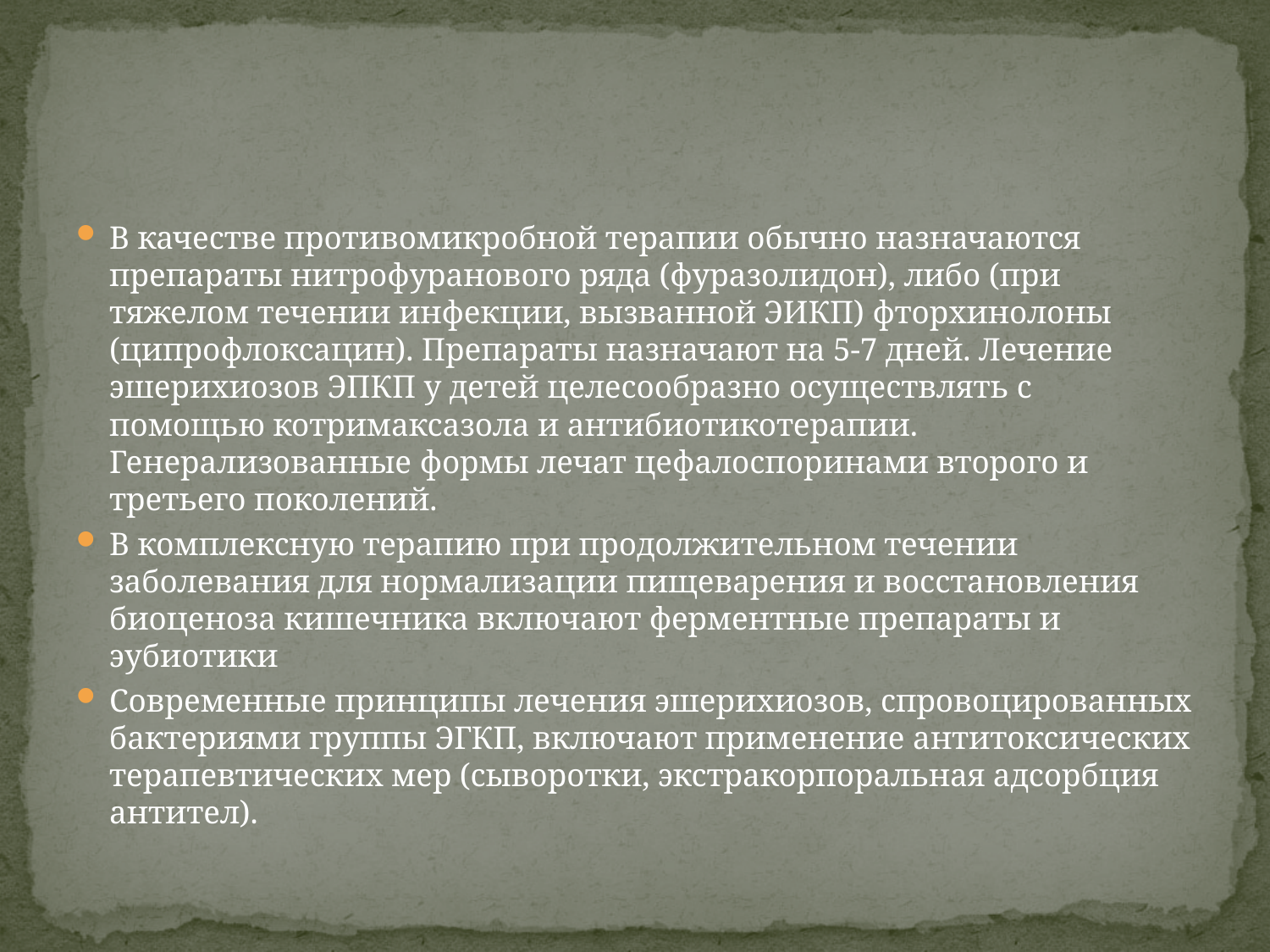

#
В качестве противомикробной терапии обычно назначаются препараты нитрофуранового ряда (фуразолидон), либо (при тяжелом течении инфекции, вызванной ЭИКП) фторхинолоны (ципрофлоксацин). Препараты назначают на 5-7 дней. Лечение эшерихиозов ЭПКП у детей целесообразно осуществлять с помощью котримаксазола и антибиотикотерапии. Генерализованные формы лечат цефалоспоринами второго и третьего поколений.
В комплексную терапию при продолжительном течении заболевания для нормализации пищеварения и восстановления биоценоза кишечника включают ферментные препараты и эубиотики
Современные принципы лечения эшерихиозов, спровоцированных бактериями группы ЭГКП, включают применение антитоксических терапевтических мер (сыворотки, экстракорпоральная адсорбция антител).